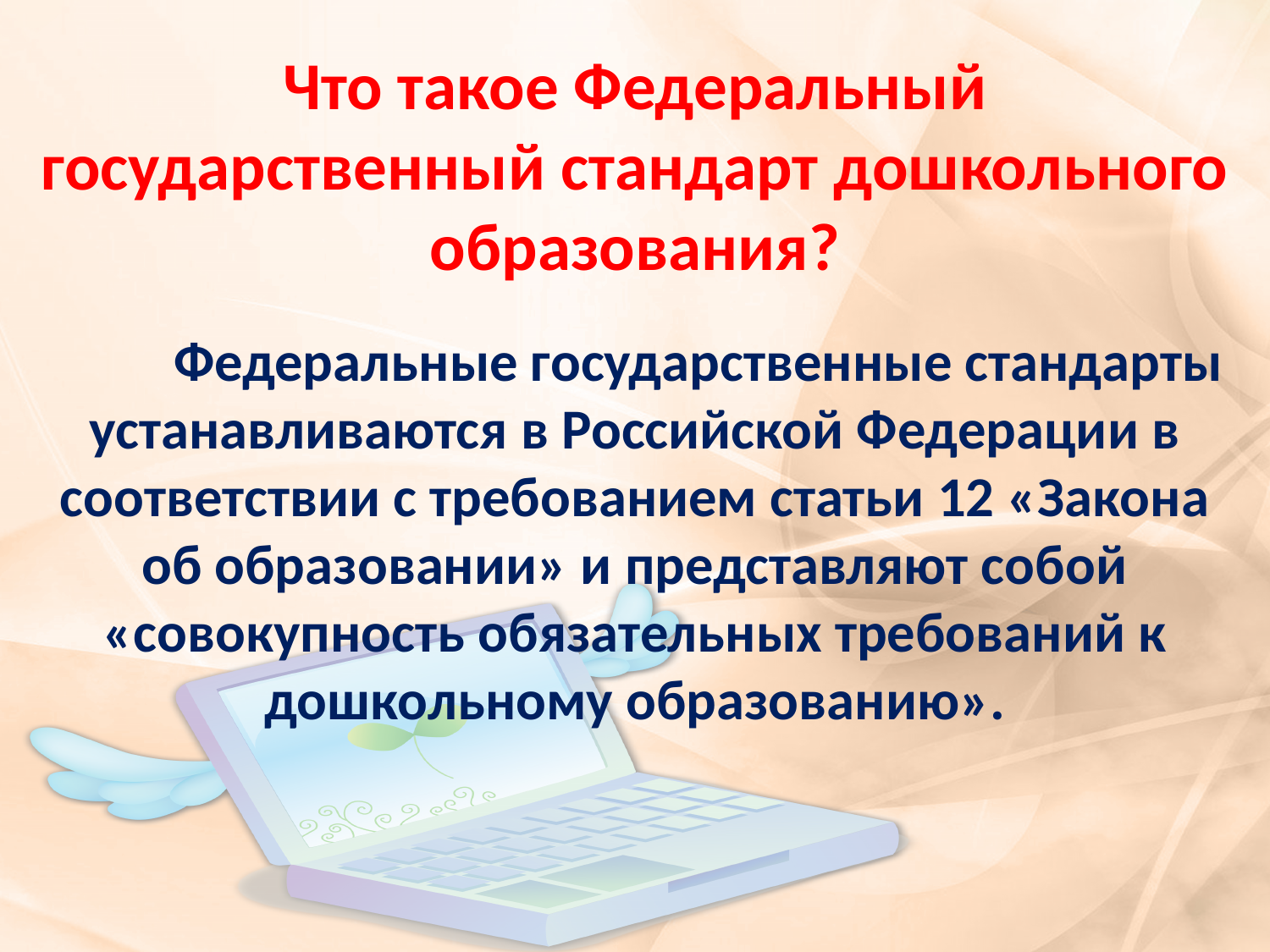

Что такое Федеральный государственный стандарт дошкольного образования?
	Федеральные государственные стандарты устанавливаются в Российской Федерации в соответствии с требованием статьи 12 «Закона об образовании» и представляют собой «совокупность обязательных требований к дошкольному образованию».